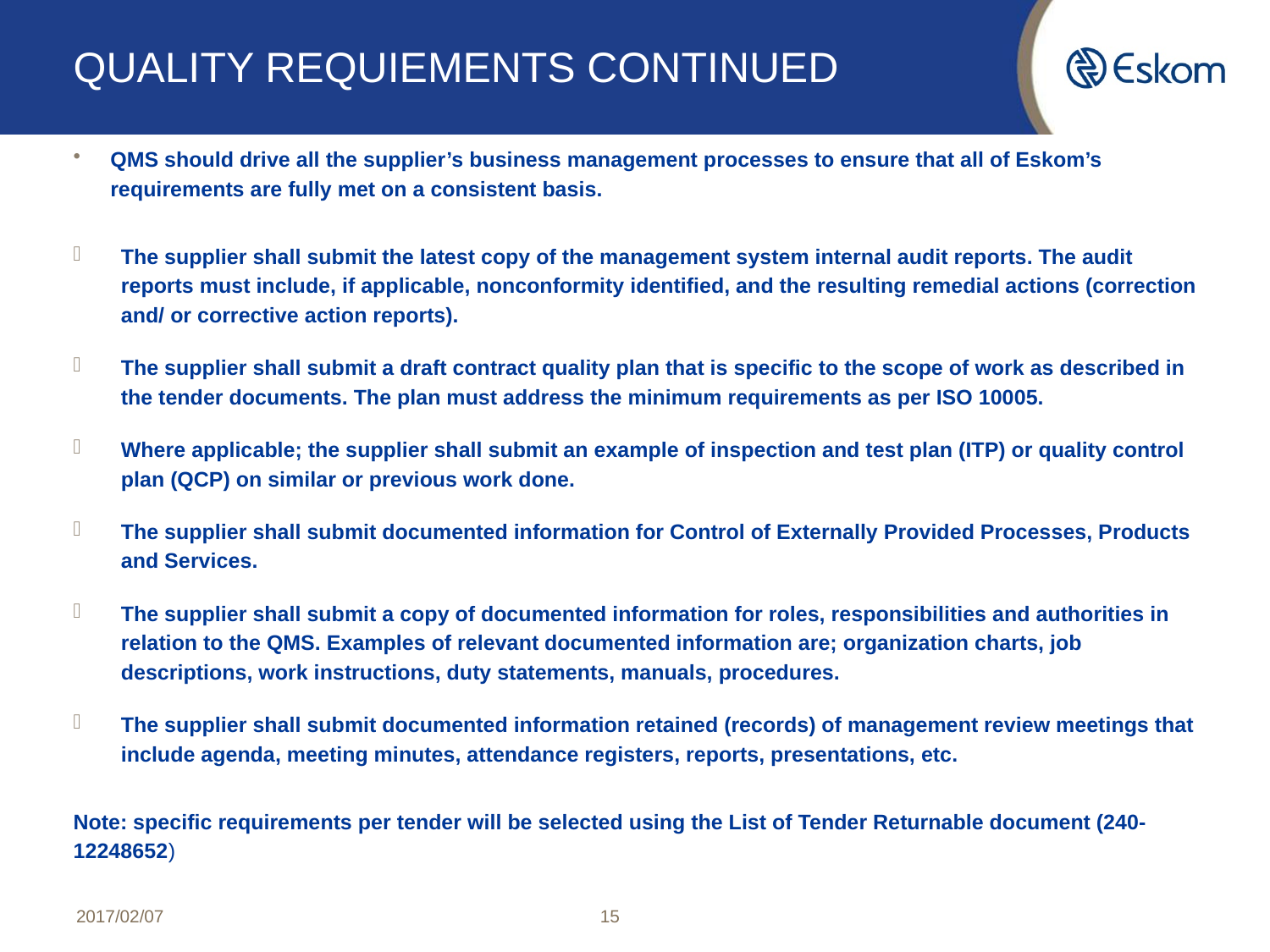

# QUALITY REQUIEMENTS CONTINUED
QMS should drive all the supplier’s business management processes to ensure that all of Eskom’s requirements are fully met on a consistent basis.
The supplier shall submit the latest copy of the management system internal audit reports. The audit reports must include, if applicable, nonconformity identified, and the resulting remedial actions (correction and/ or corrective action reports).
The supplier shall submit a draft contract quality plan that is specific to the scope of work as described in the tender documents. The plan must address the minimum requirements as per ISO 10005.
Where applicable; the supplier shall submit an example of inspection and test plan (ITP) or quality control plan (QCP) on similar or previous work done.
The supplier shall submit documented information for Control of Externally Provided Processes, Products and Services.
The supplier shall submit a copy of documented information for roles, responsibilities and authorities in relation to the QMS. Examples of relevant documented information are; organization charts, job descriptions, work instructions, duty statements, manuals, procedures.
The supplier shall submit documented information retained (records) of management review meetings that include agenda, meeting minutes, attendance registers, reports, presentations, etc.
Note: specific requirements per tender will be selected using the List of Tender Returnable document (240-12248652)

2017/02/07
15